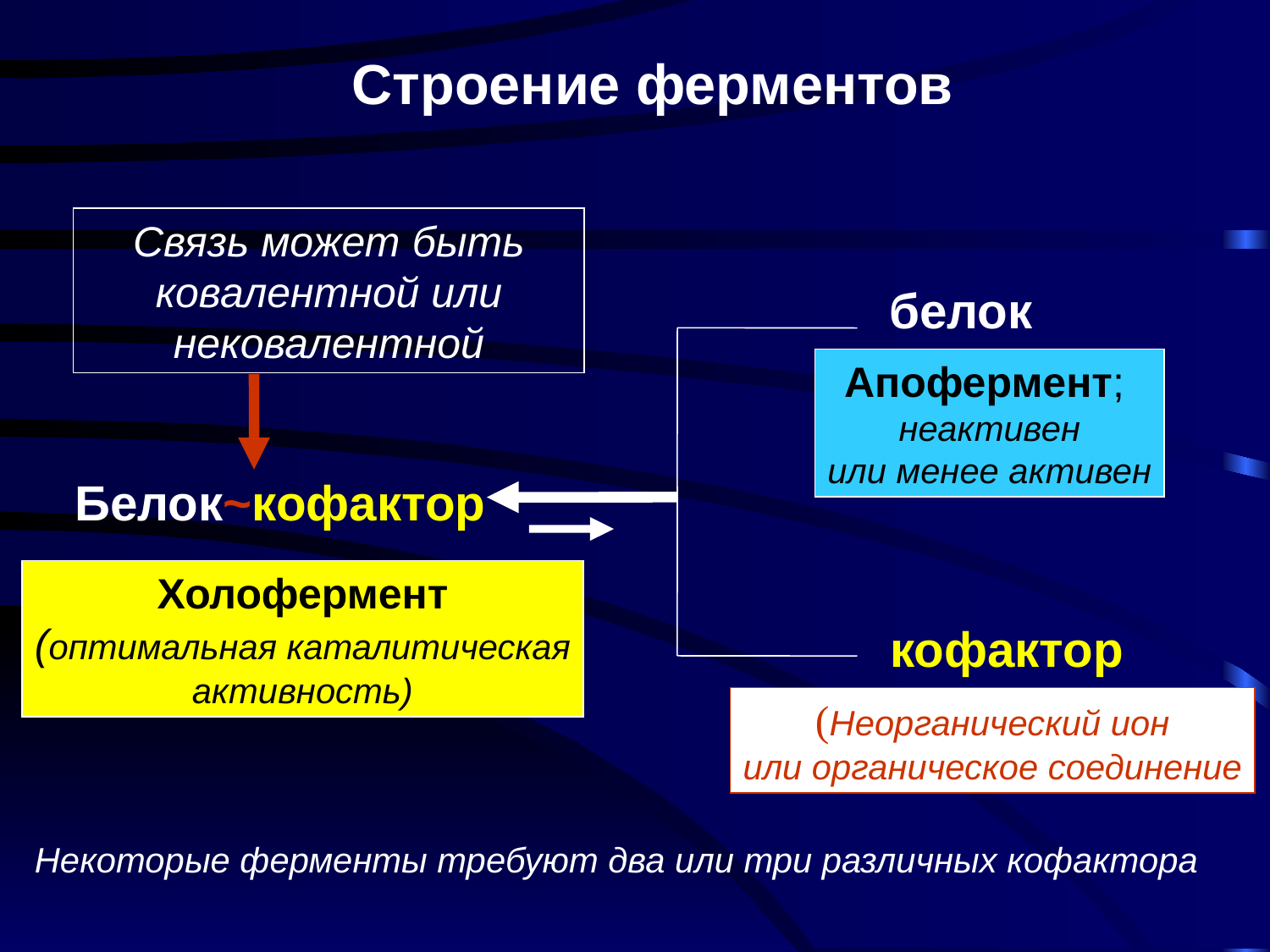

Строение ферментов
Связь может быть
ковалентной или
нековалентной
белок

Апофермент;
неактивен
или менее активен

   Белок~кофактор

Холофермент
(оптимальная каталитическая
активность)
кофактор

(Неорганический ион
или органическое соединение
Некоторые ферменты требуют два или три различных кофактора